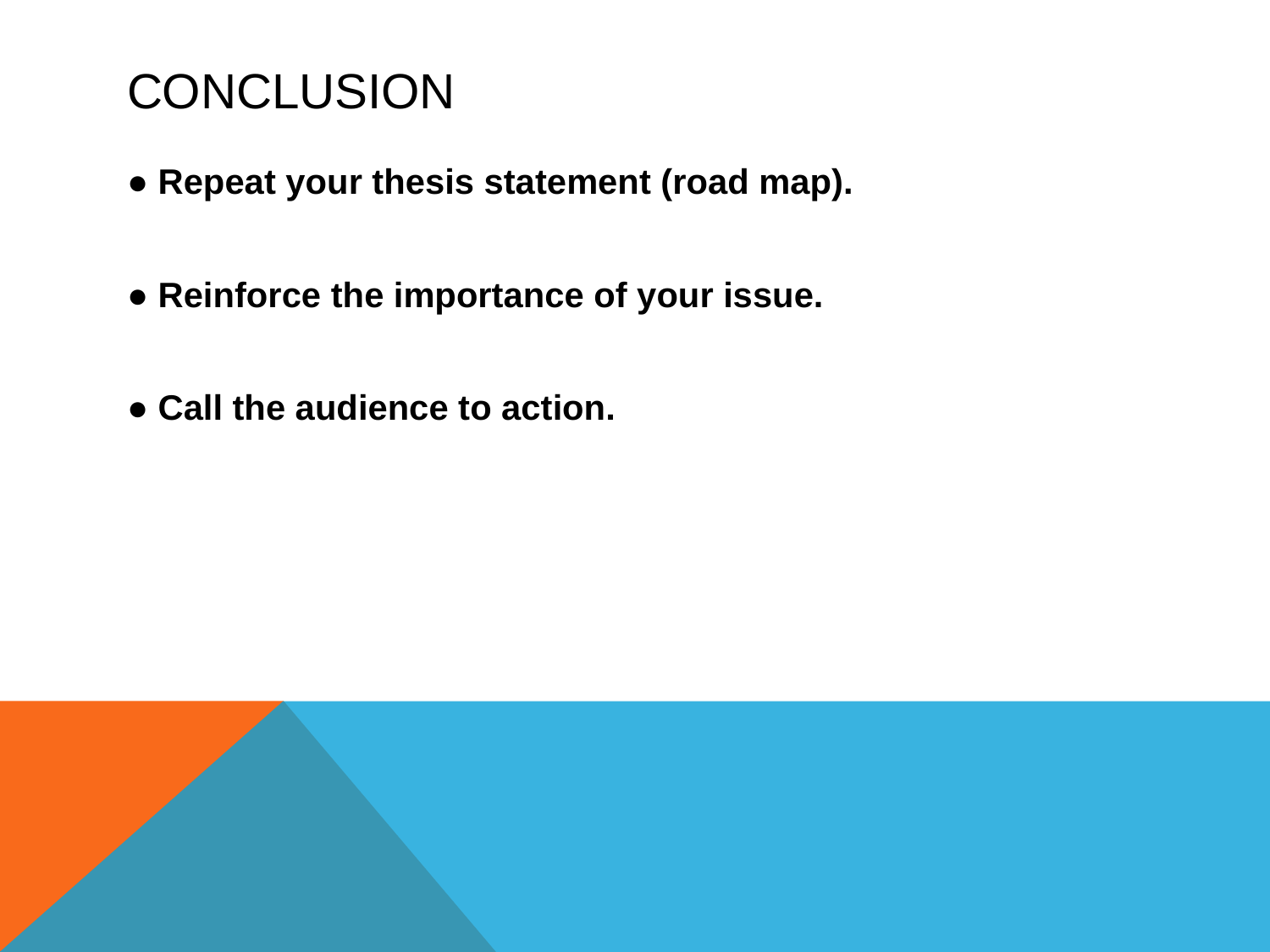

# Conclusion
● Repeat your thesis statement (road map).

● Reinforce the importance of your issue.

● Call the audience to action.